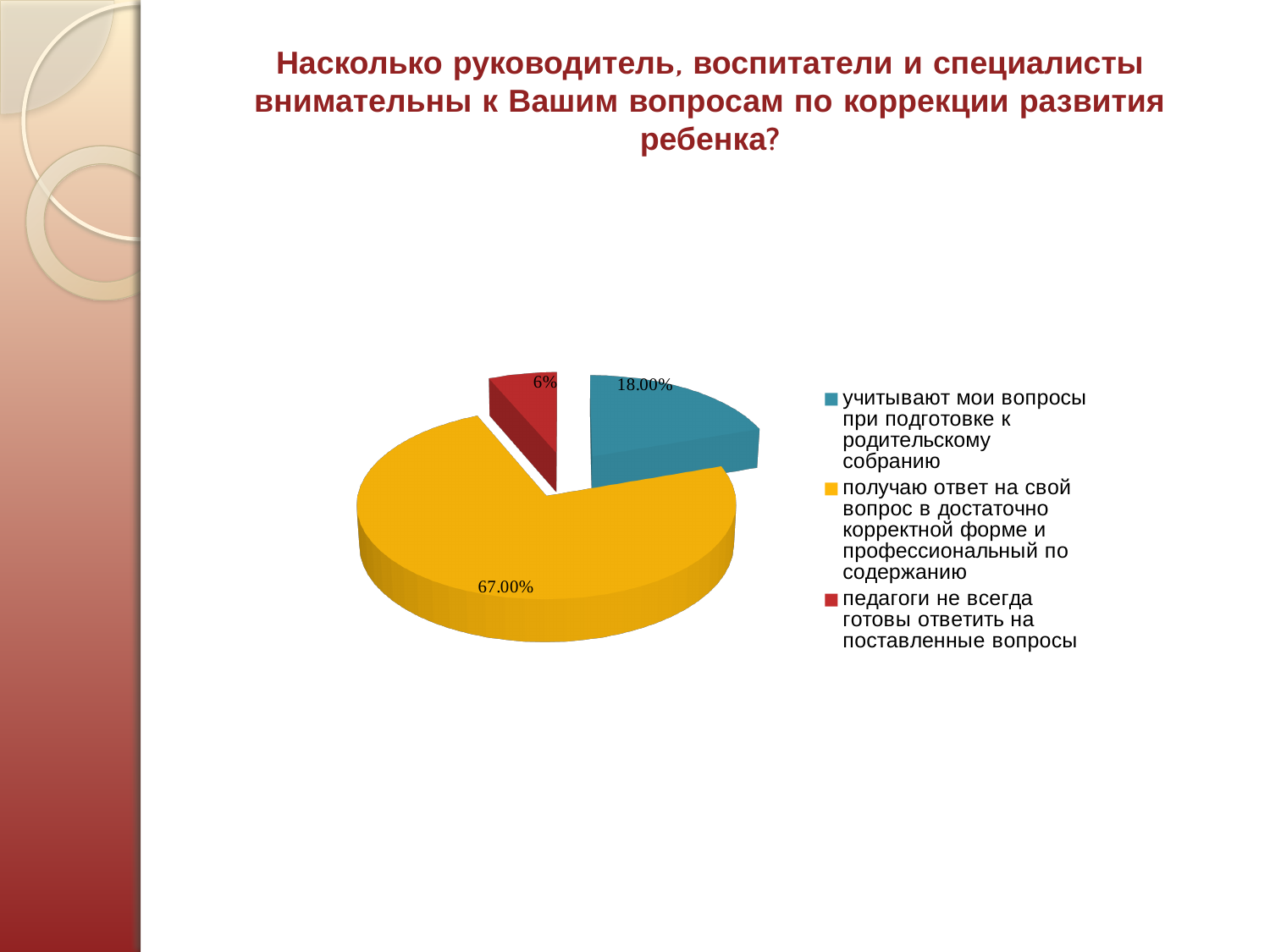

Насколько руководитель, воспитатели и специалисты внимательны к Вашим вопросам по коррекции развития ребенка?

[unsupported chart]

[unsupported chart]

[unsupported chart]

[unsupported chart]

[unsupported chart]

[unsupported chart]

[unsupported chart]